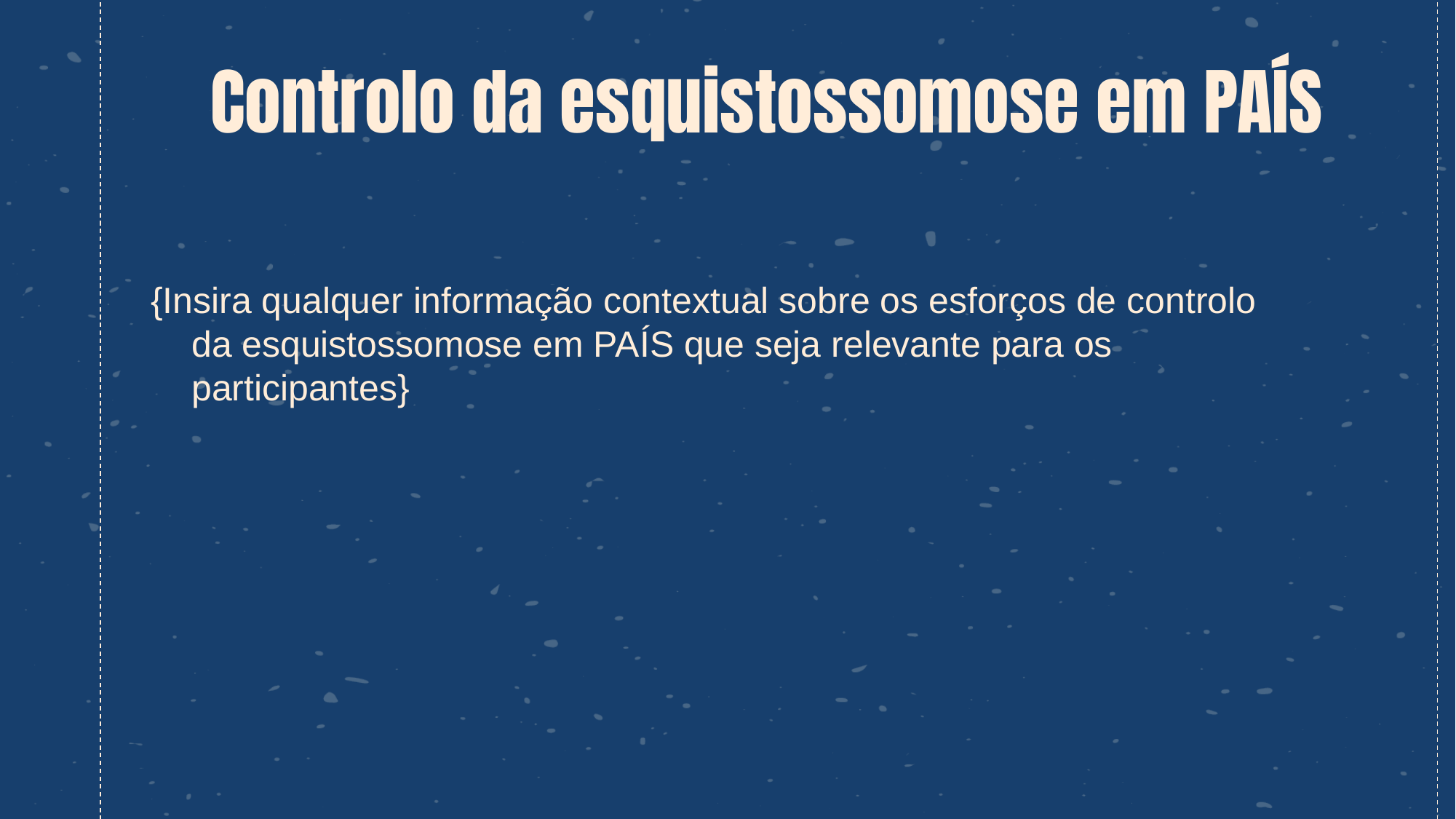

# Controlo da esquistossomose em PAÍS
{Insira qualquer informação contextual sobre os esforços de controlo da esquistossomose em PAÍS que seja relevante para os participantes}